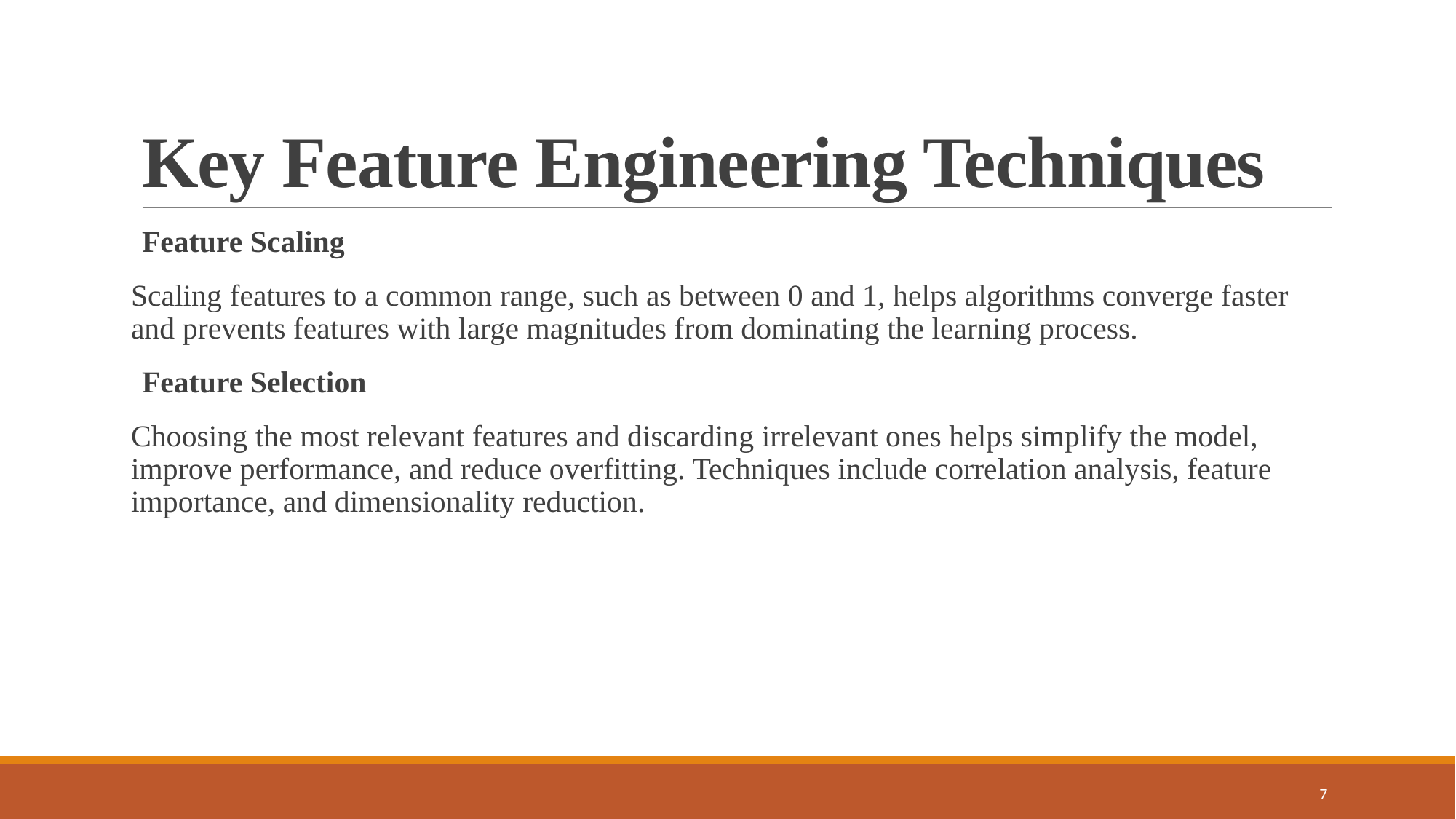

# Key Feature Engineering Techniques
Feature Scaling
Scaling features to a common range, such as between 0 and 1, helps algorithms converge faster and prevents features with large magnitudes from dominating the learning process.
Feature Selection
Choosing the most relevant features and discarding irrelevant ones helps simplify the model, improve performance, and reduce overfitting. Techniques include correlation analysis, feature importance, and dimensionality reduction.

7